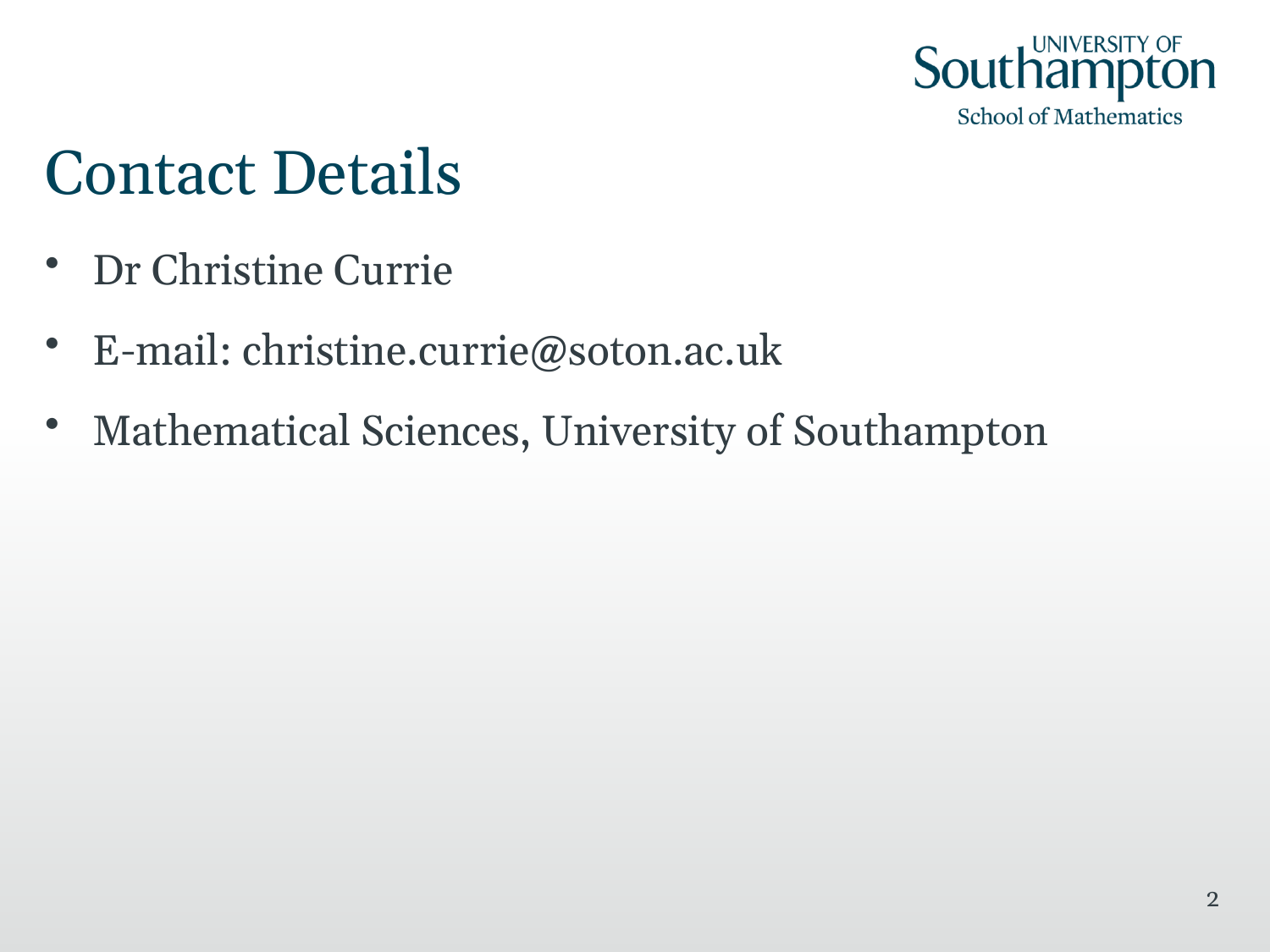

# Contact Details
Dr Christine Currie
E-mail: christine.currie@soton.ac.uk
Mathematical Sciences, University of Southampton
2